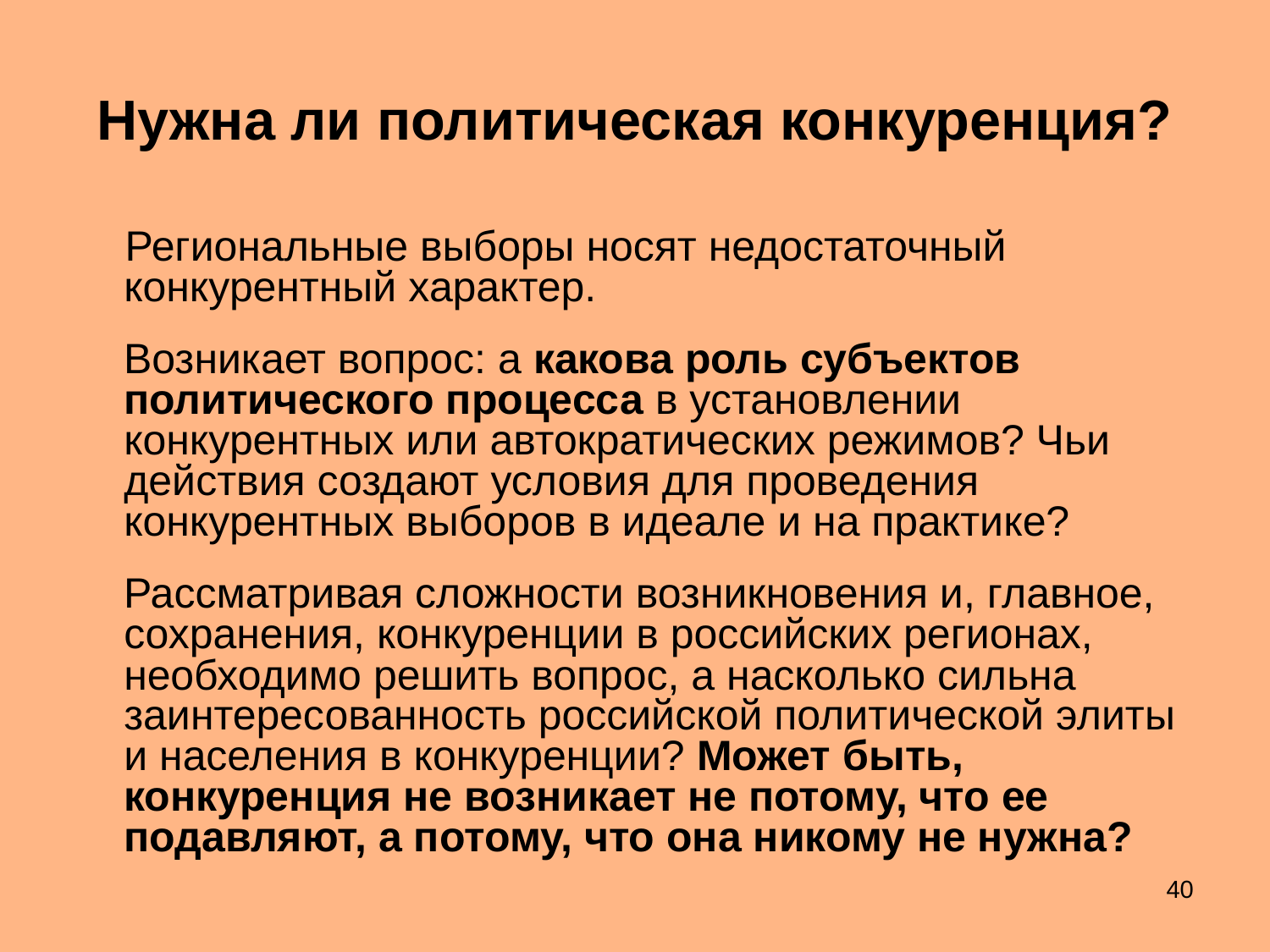

# Нужна ли политическая конкуренция?
     Региональные выборы носят недостаточный конкурентный характер.
    Возникает вопрос: а какова роль субъектов политического процесса в установлении конкурентных или автократических режимов? Чьи действия создают условия для проведения конкурентных выборов в идеале и на практике?
    Рассматривая сложности возникновения и, главное, сохранения, конкуренции в российских регионах, необходимо решить вопрос, а насколько сильна заинтересованность российской политической элиты и населения в конкуренции? Может быть, конкуренция не возникает не потому, что ее подавляют, а потому, что она никому не нужна?
40